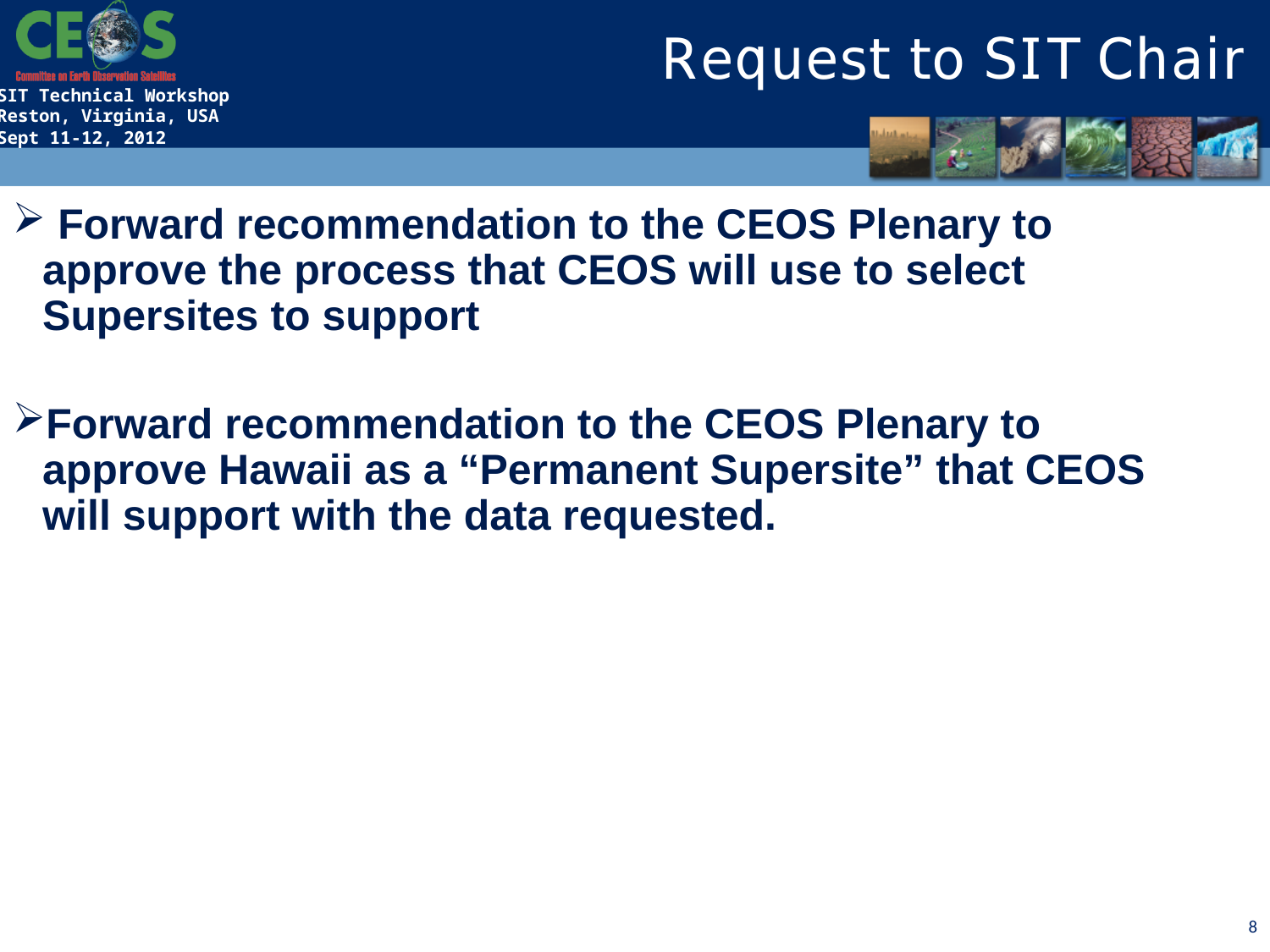

Request to SIT Chair
 Forward recommendation to the CEOS Plenary to    approve the process that CEOS will use to select Supersites to support

Forward recommendation to the CEOS Plenary to approve Hawaii as a “Permanent Supersite” that CEOS will support with the data requested.

8